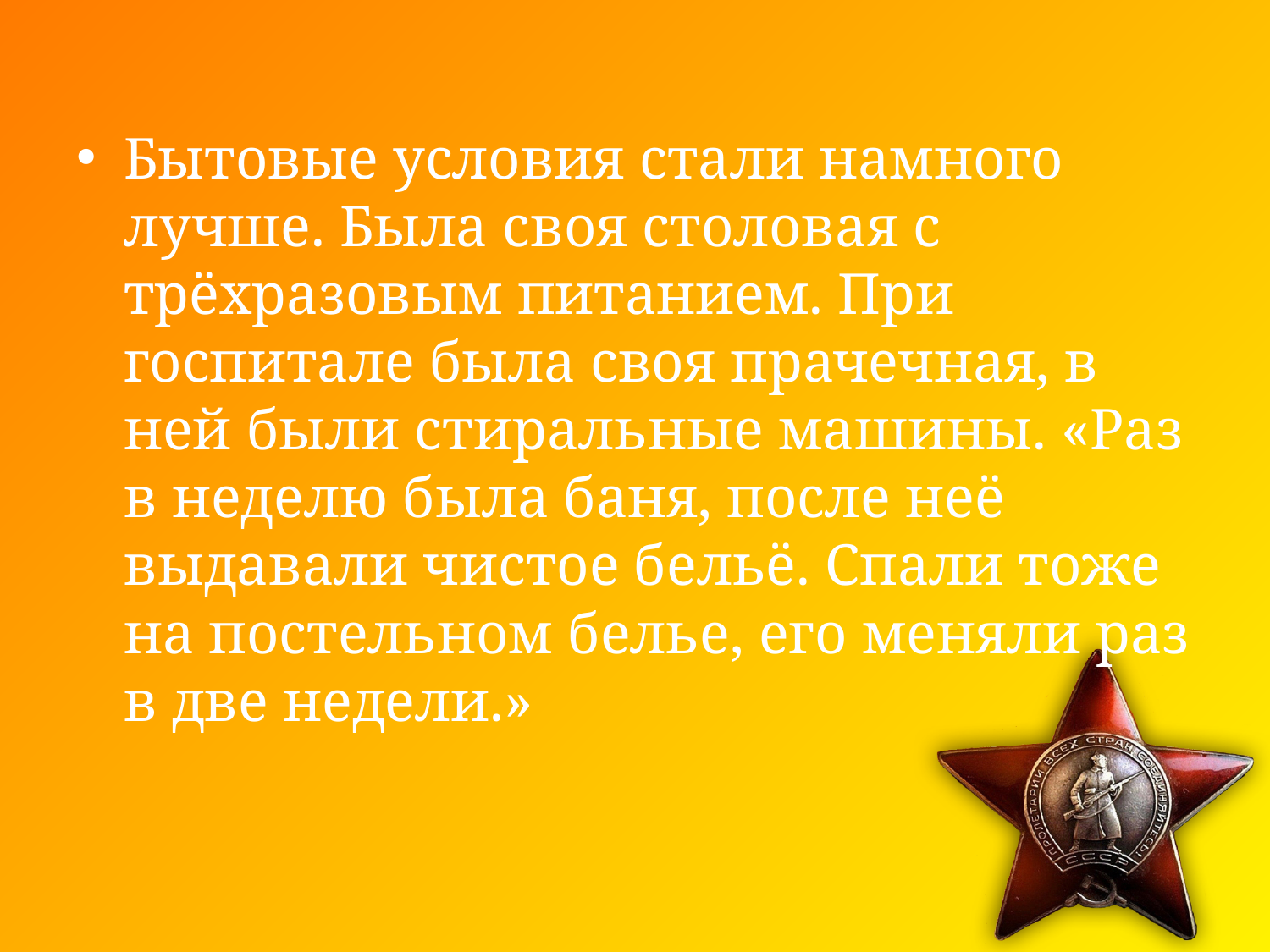

Бытовые условия стали намного лучше. Была своя столовая с трёхразовым питанием. При госпитале была своя прачечная, в ней были стиральные машины. «Раз в неделю была баня, после неё выдавали чистое бельё. Спали тоже на постельном белье, его меняли раз в две недели.»